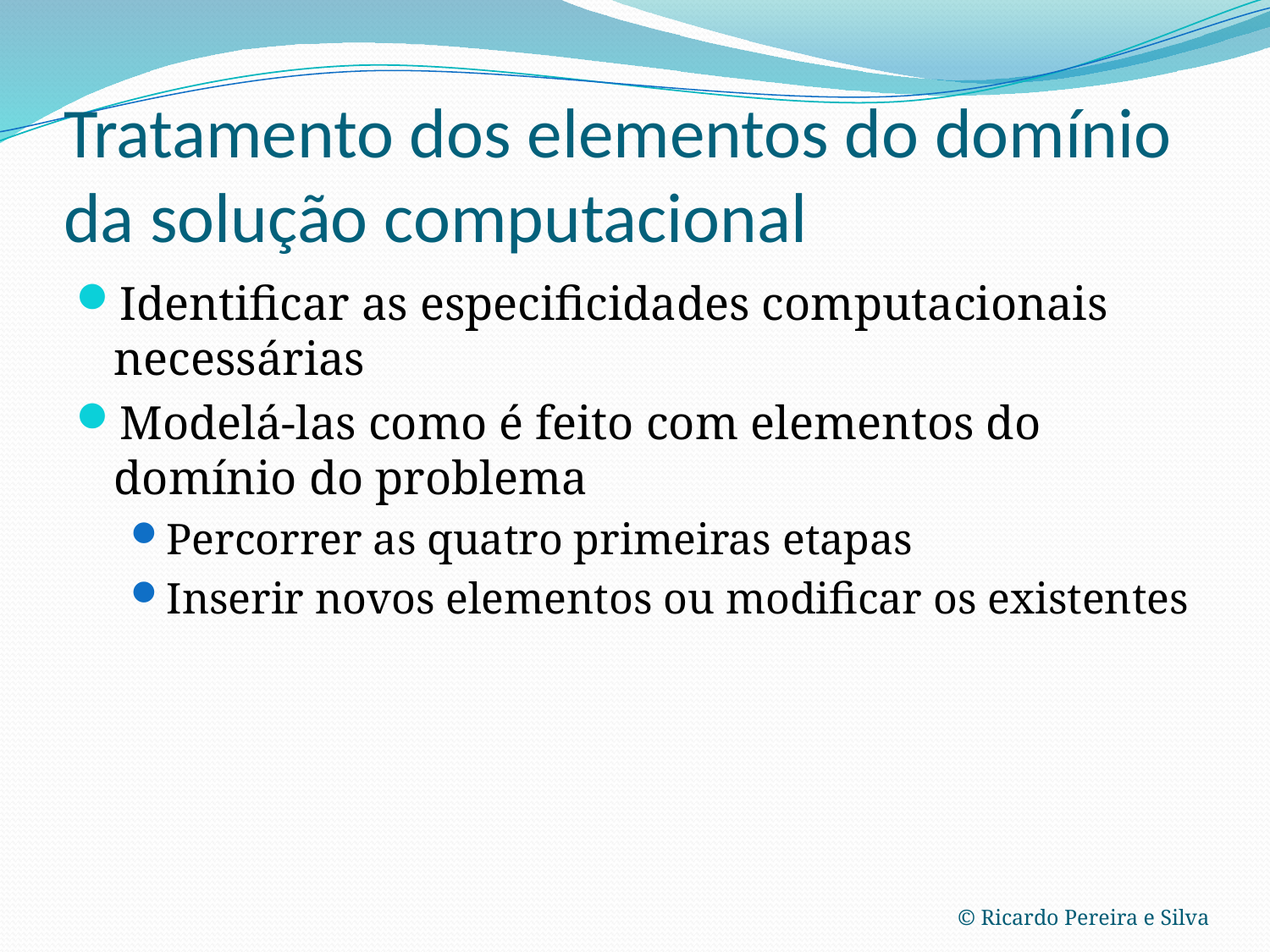

# Tratamento dos elementos do domínio da solução computacional
Identificar as especificidades computacionais necessárias
Modelá-las como é feito com elementos do domínio do problema
Percorrer as quatro primeiras etapas
Inserir novos elementos ou modificar os existentes
© Ricardo Pereira e Silva